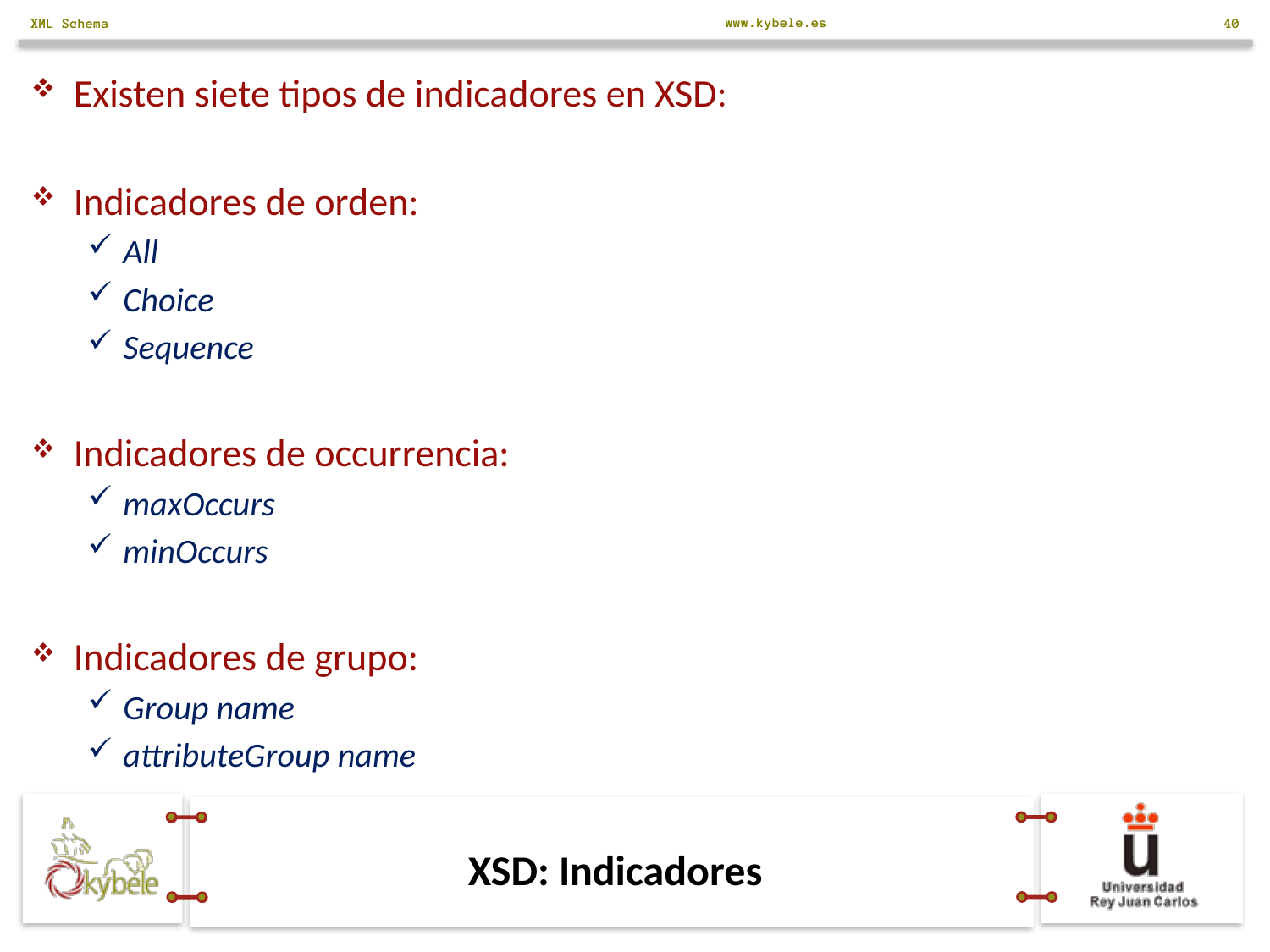

XML Schema
40
Existen siete tipos de indicadores en XSD:

Indicadores de orden:
All
Choice
Sequence

Indicadores de occurrencia:
maxOccurs
minOccurs

Indicadores de grupo:
Group name
attributeGroup name

# XSD: Indicadores